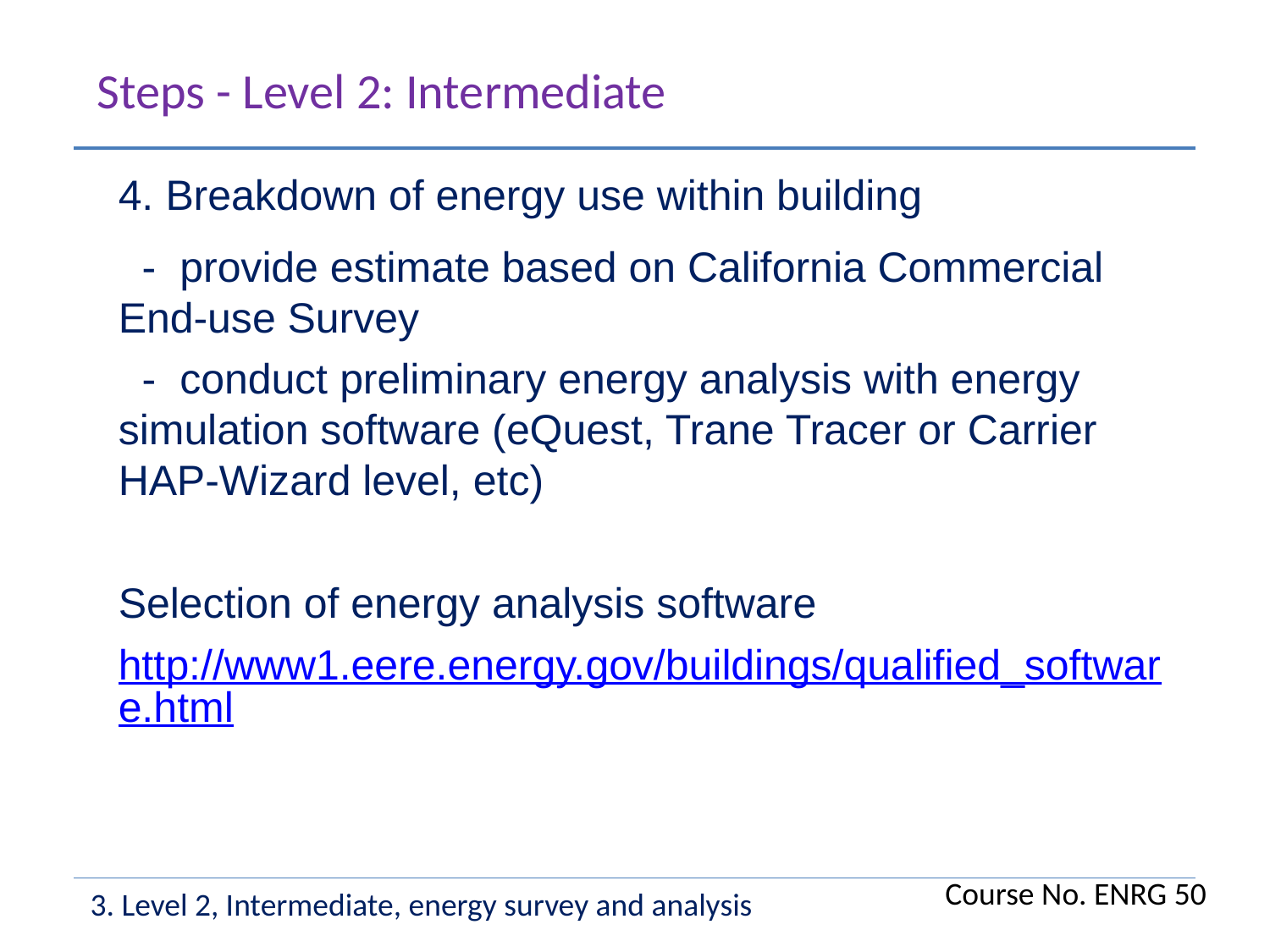

Steps - Level 2: Intermediate
4. Breakdown of energy use within building
  -  provide estimate based on California Commercial End-use Survey
  -  conduct preliminary energy analysis with energy simulation software (eQuest, Trane Tracer or Carrier HAP-Wizard level, etc)

Selection of energy analysis software
http://www1.eere.energy.gov/buildings/qualified_software.html
Course No. ENRG 50
3. Level 2, Intermediate, energy survey and analysis